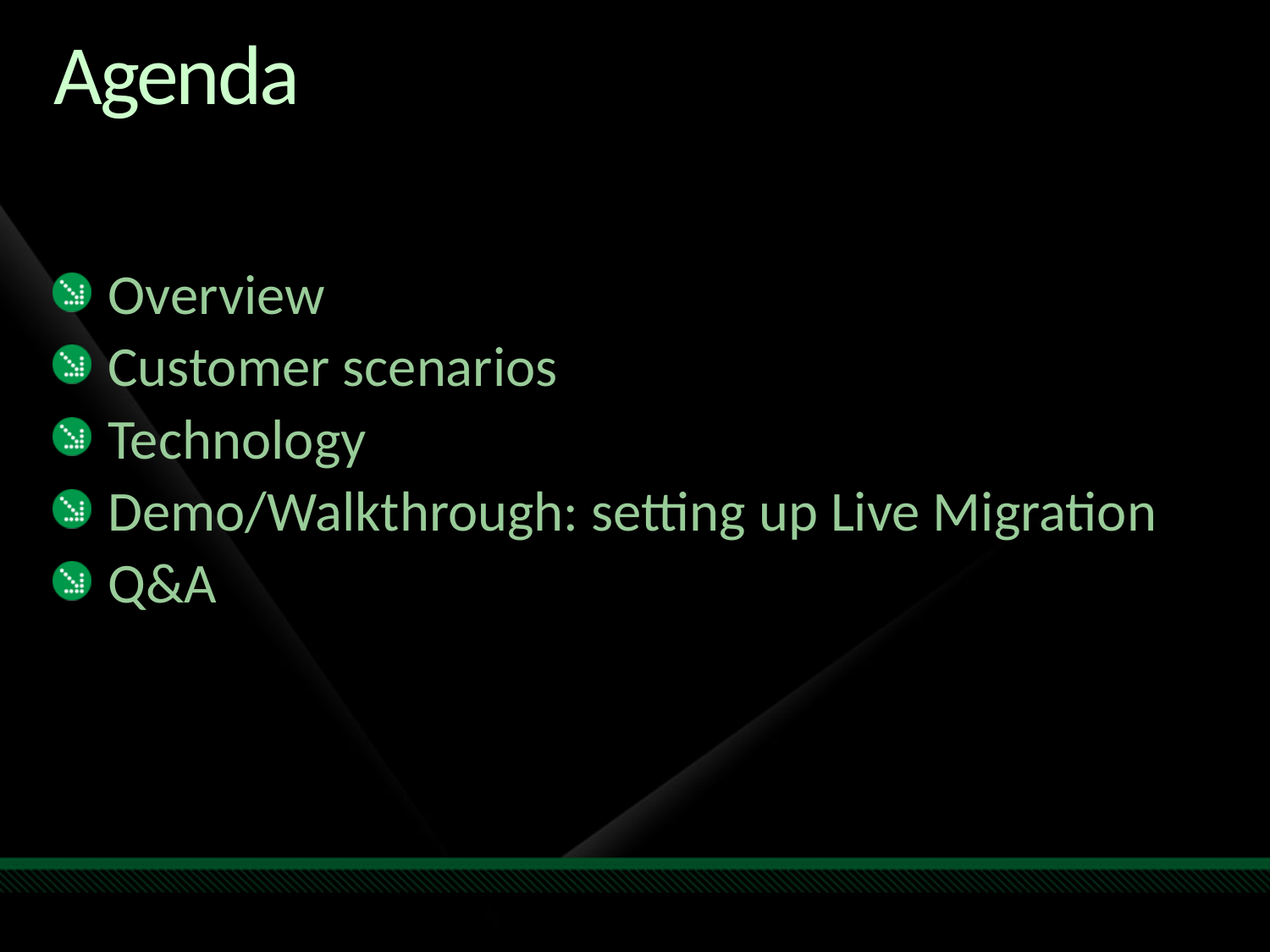

# Agenda
Overview
Customer scenarios
Technology
Demo/Walkthrough: setting up Live Migration
Q&A